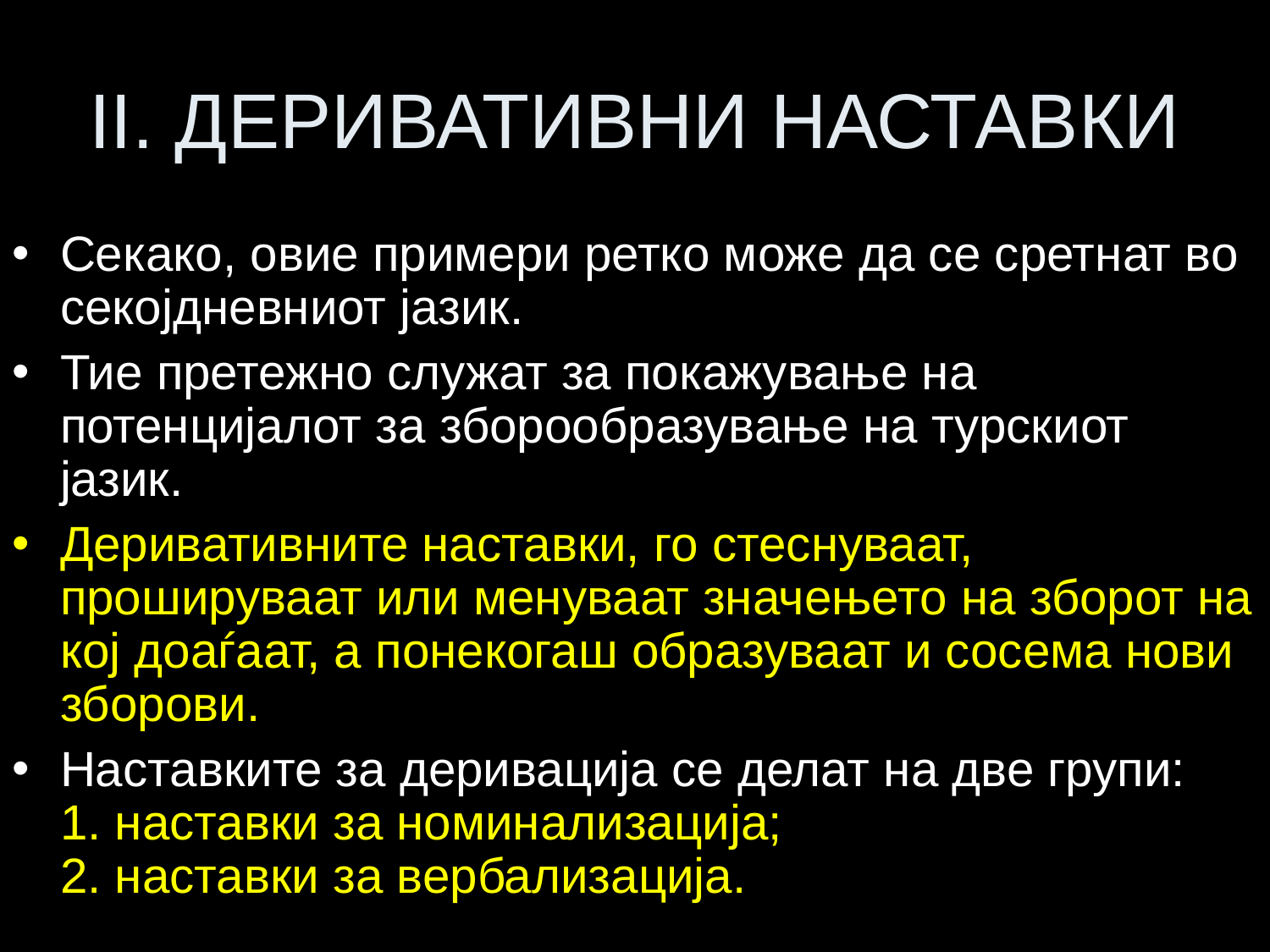

# II. ДЕРИВАТИВНИ НАСТАВКИ
Секако, овие примери ретко може да се сретнат во секојдневниот јазик.
Тие претежно служат за покажување на потенцијалот за зборообразување на турскиот јазик.
Деривативните наставки, го стеснуваат, прошируваат или менуваат значењето на зборот на кој доаѓаат, а понекогаш образуваат и сосема нови зборови.
Наставките за деривација се делат на две групи:
1. наставки за номинализација;
2. наставки за вербализација.